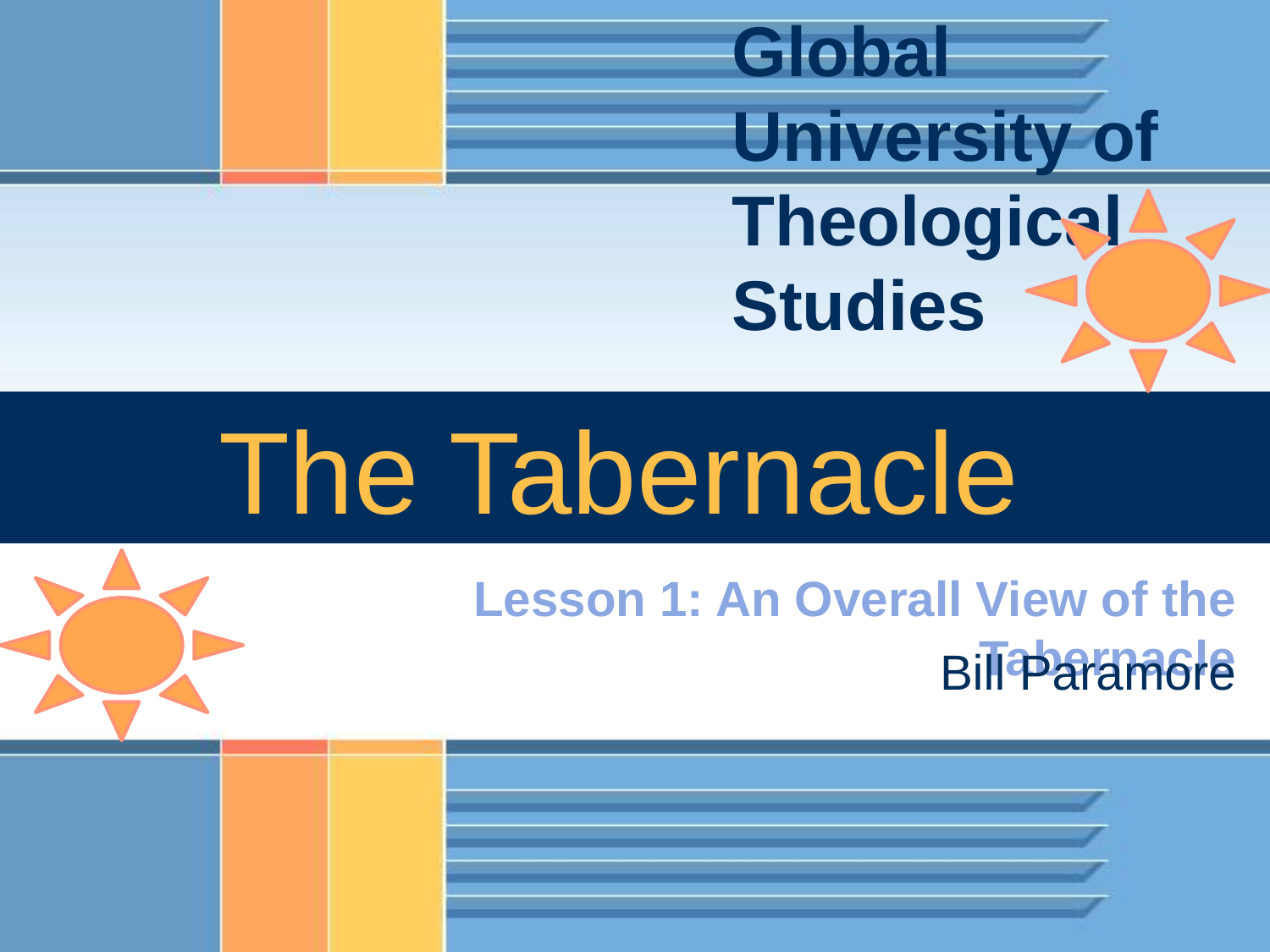

Global University of Theological Studies

The Tabernacle

Lesson 1: An Overall View of the Tabernacle
Bill Paramore